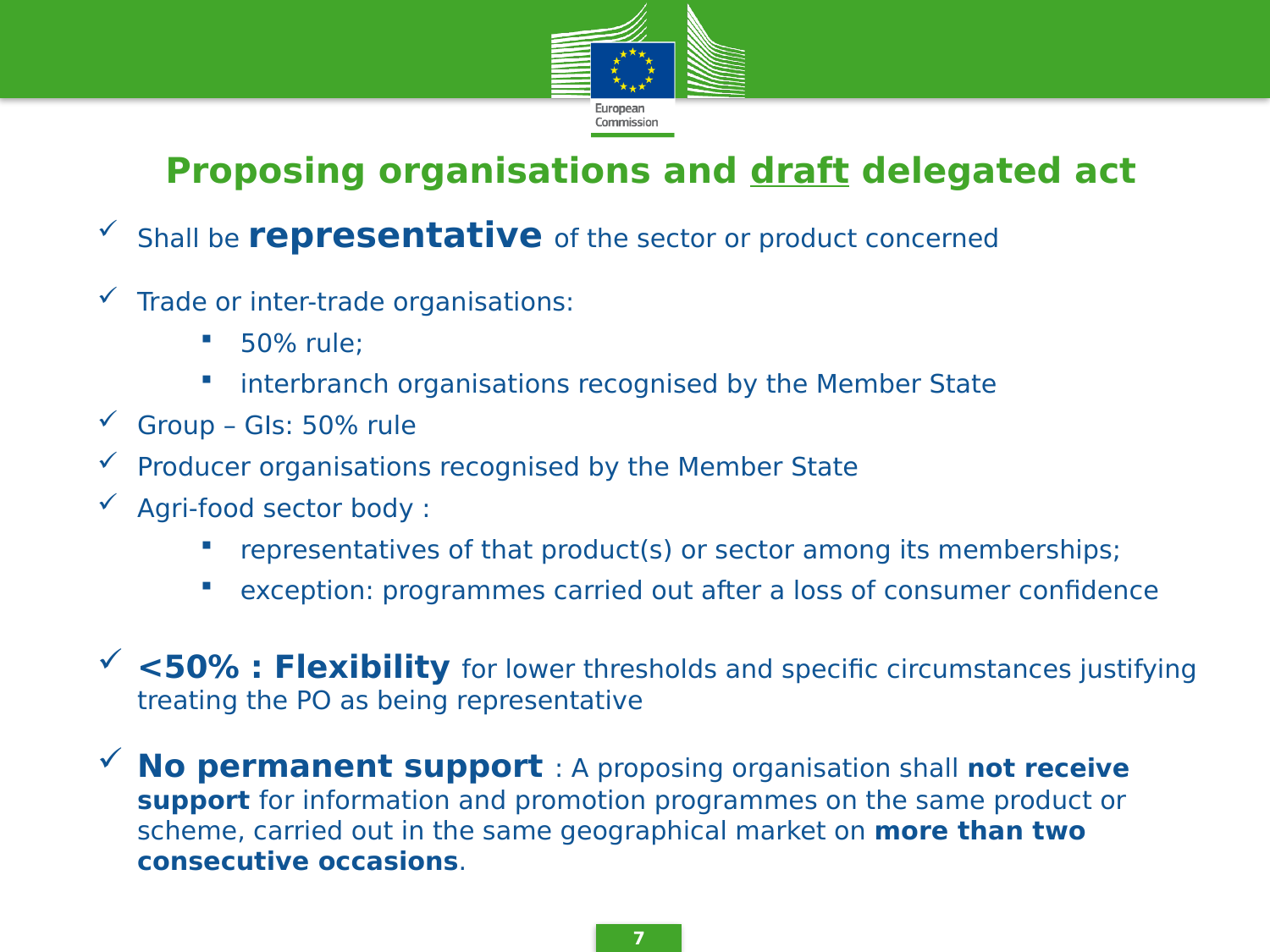

# Proposing organisations and draft delegated act
Shall be representative of the sector or product concerned

Trade or inter-trade organisations:
50% rule;
interbranch organisations recognised by the Member State
Group – GIs: 50% rule
Producer organisations recognised by the Member State
Agri-food sector body :
representatives of that product(s) or sector among its memberships;
exception: programmes carried out after a loss of consumer confidence

<50% : Flexibility for lower thresholds and specific circumstances justifying treating the PO as being representative

No permanent support : A proposing organisation shall not receive support for information and promotion programmes on the same product or scheme, carried out in the same geographical market on more than two consecutive occasions.

7